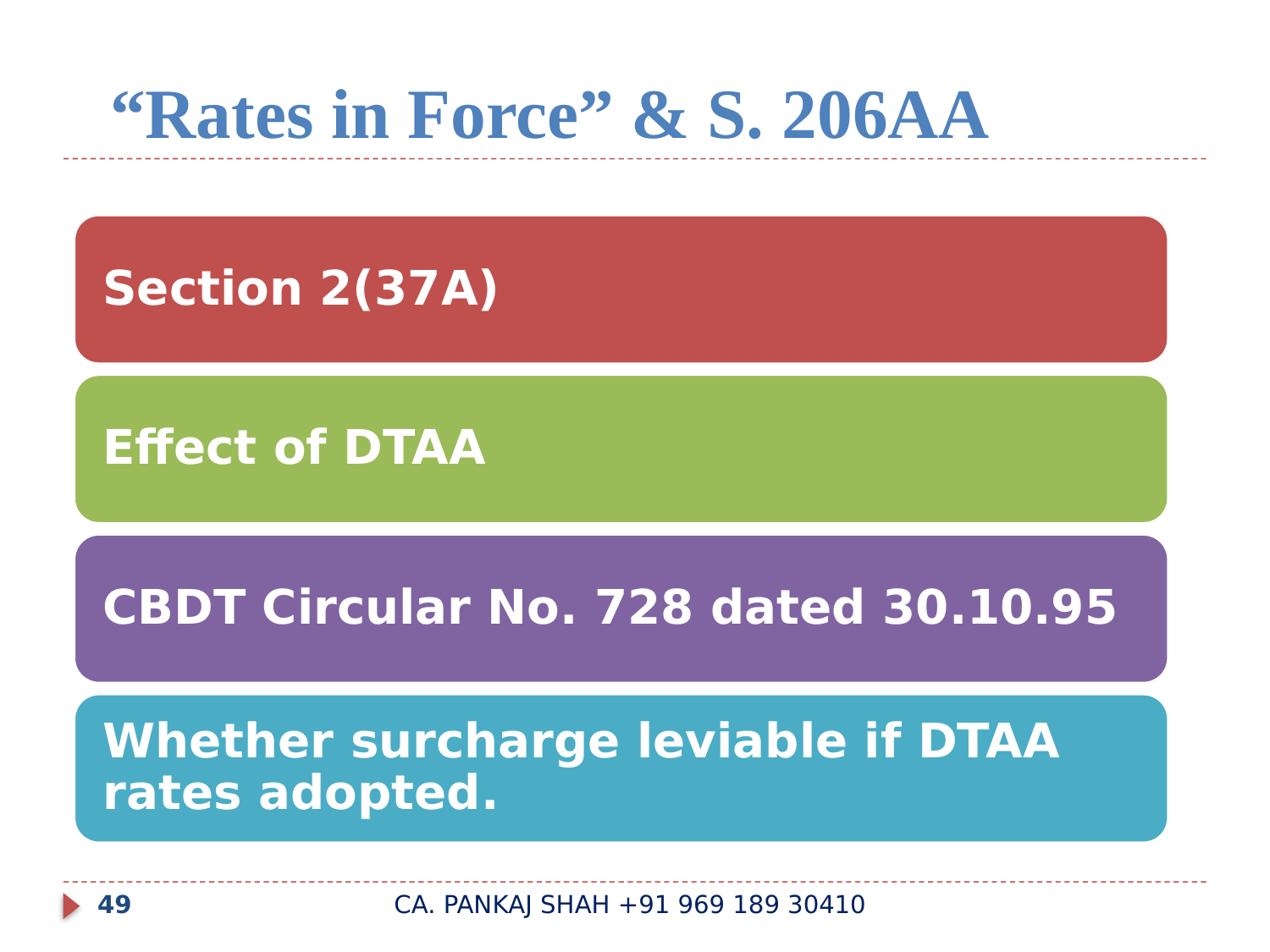

# “Rates in Force” & S. 206AA
Section 2(37A)
Effect of DTAA
CBDT Circular No. 728 dated 30.10.95
Whether surcharge leviable if DTAA rates adopted.
49
CA. PANKAJ SHAH +91 969 189 30410